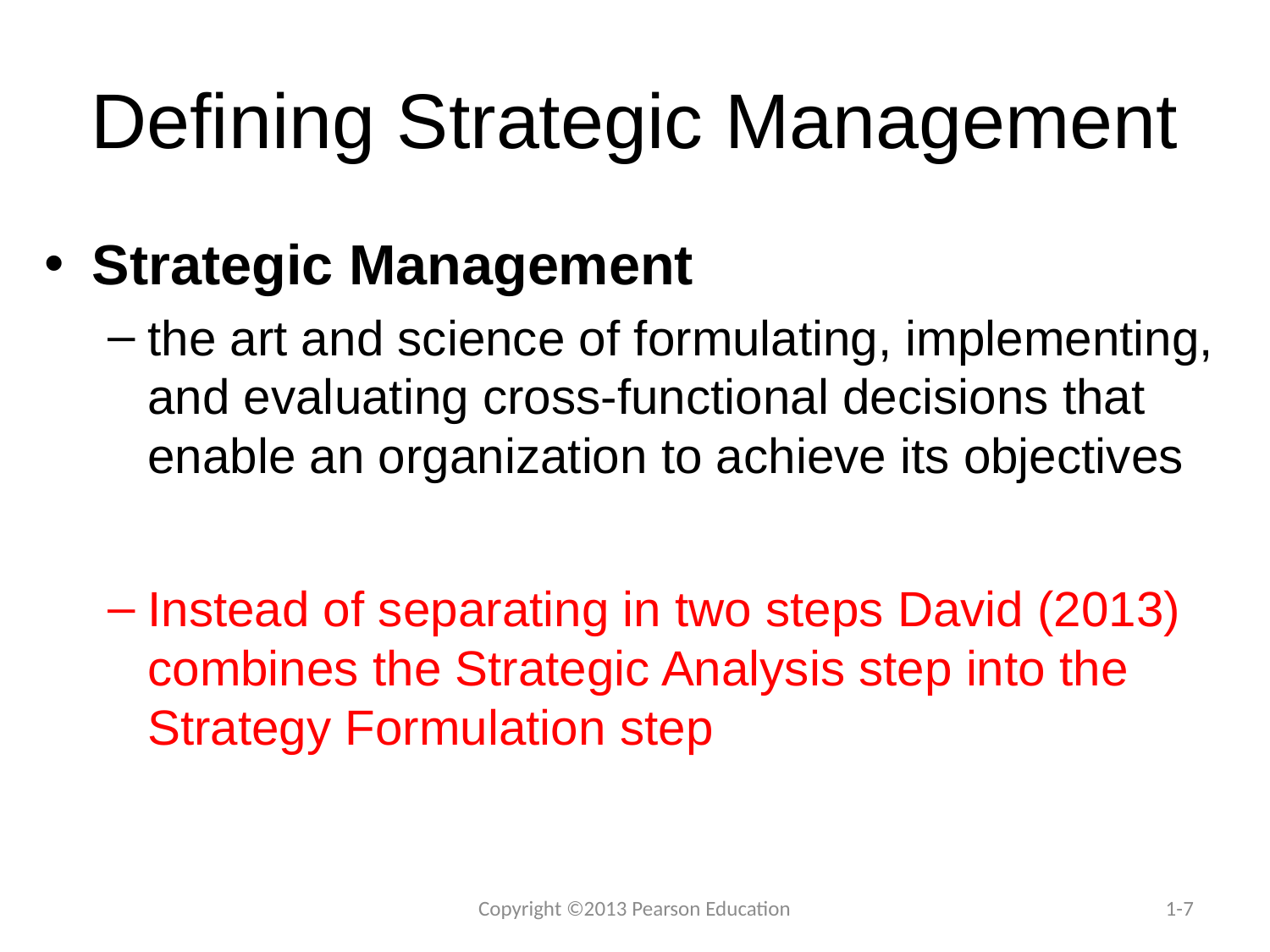

# Defining Strategic Management
Strategic Management
the art and science of formulating, implementing, and evaluating cross-functional decisions that enable an organization to achieve its objectives

Instead of separating in two steps David (2013) combines the Strategic Analysis step into the Strategy Formulation step
Copyright ©2013 Pearson Education
1-7